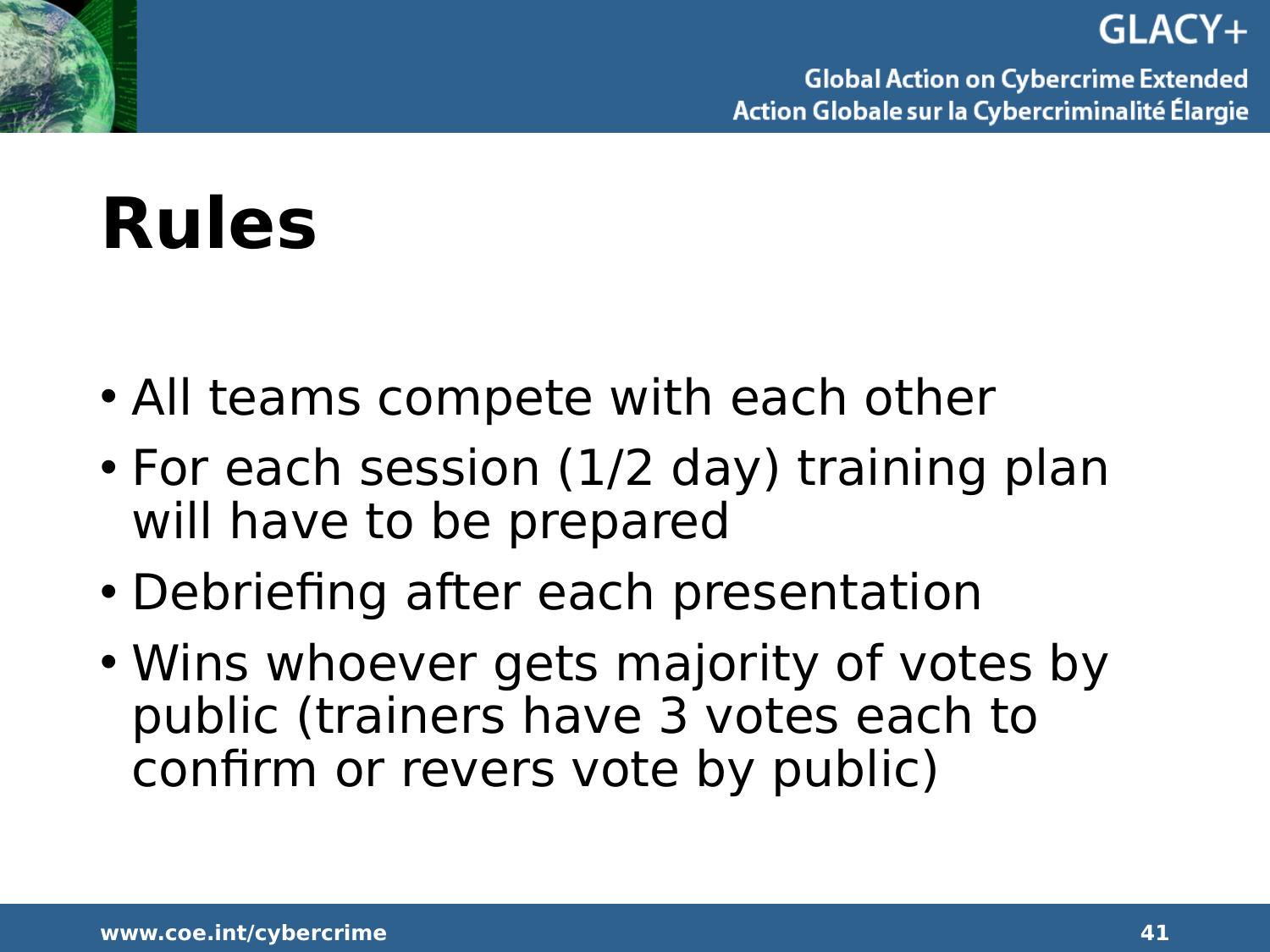

# Rules
All teams compete with each other
For each session (1/2 day) training plan will have to be prepared
Debriefing after each presentation
Wins whoever gets majority of votes by public (trainers have 3 votes each to confirm or revers vote by public)

www.coe.int/cybercrime
41